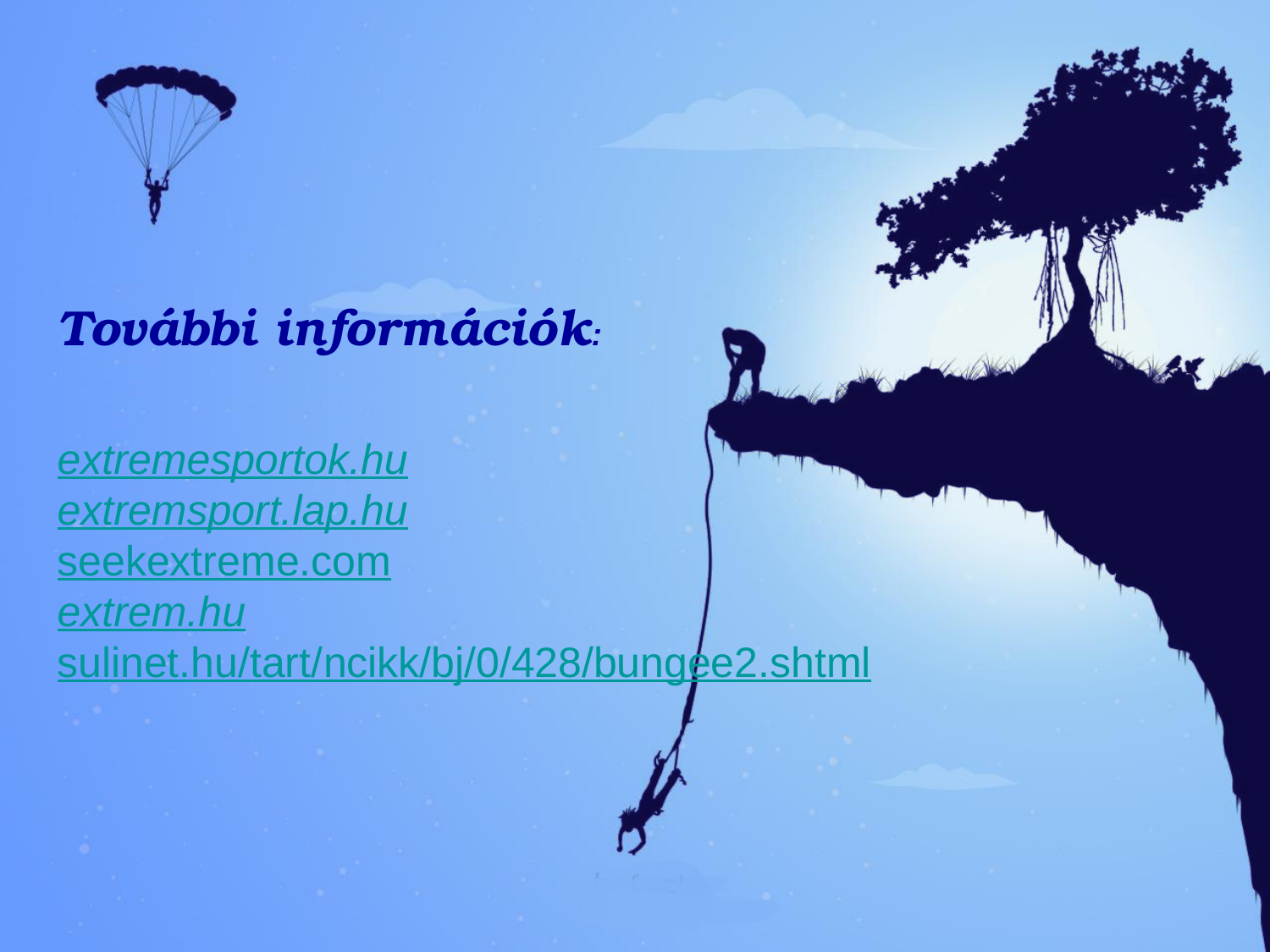

További információk:

extremesportok.hu
extremsport.lap.hu
seekextreme.com
extrem.hu
sulinet.hu/tart/ncikk/bj/0/428/bungee2.shtml